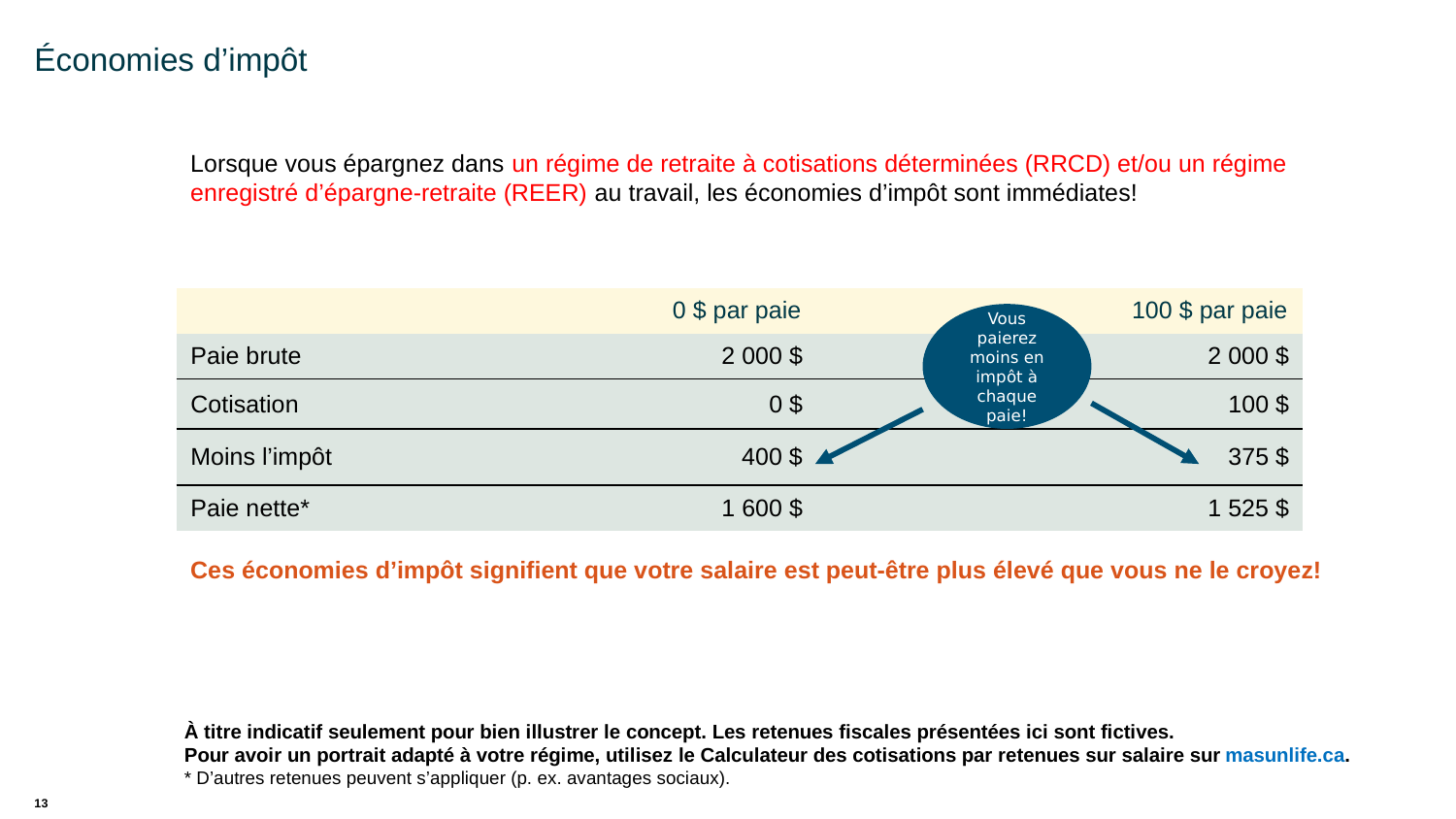

Économies d’impôt
Lorsque vous épargnez dans un régime de retraite à cotisations déterminées (RRCD) et/ou un régime enregistré d’épargne-retraite (REER) au travail, les économies d’impôt sont immédiates!
|  | 0 $ par paie | 100 $ par paie | 3% each pay |
| --- | --- | --- | --- |
| Paie brute | 2 000 $ |  | 2 000 $ |
| Cotisation | 0 $ |  | 100 $ |
| Moins l’impôt | 400 $ |  | 375 $ |
| Paie nette\* | 1 600 $ |  | 1 525 $ |
Vous paierez moins en impôt à chaque paie!
Ces économies d’impôt signifient que votre salaire est peut-être plus élevé que vous ne le croyez!
À titre indicatif seulement pour bien illustrer le concept. Les retenues fiscales présentées ici sont fictives.
Pour avoir un portrait adapté à votre régime, utilisez le Calculateur des cotisations par retenues sur salaire sur masunlife.ca.
* D’autres retenues peuvent s’appliquer (p. ex. avantages sociaux).

13